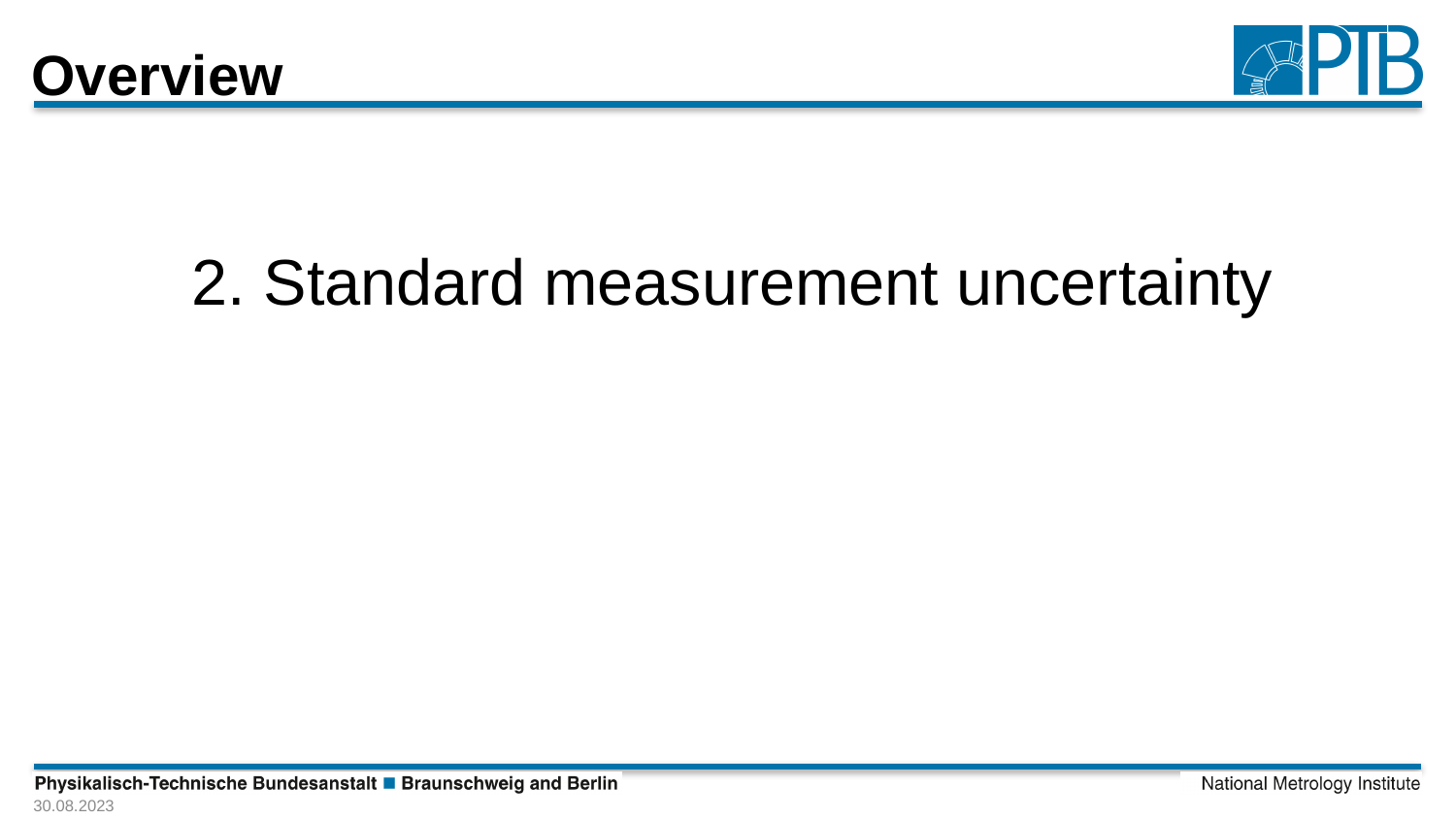

# Overview
2. Standard measurement uncertainty

30.08.2023